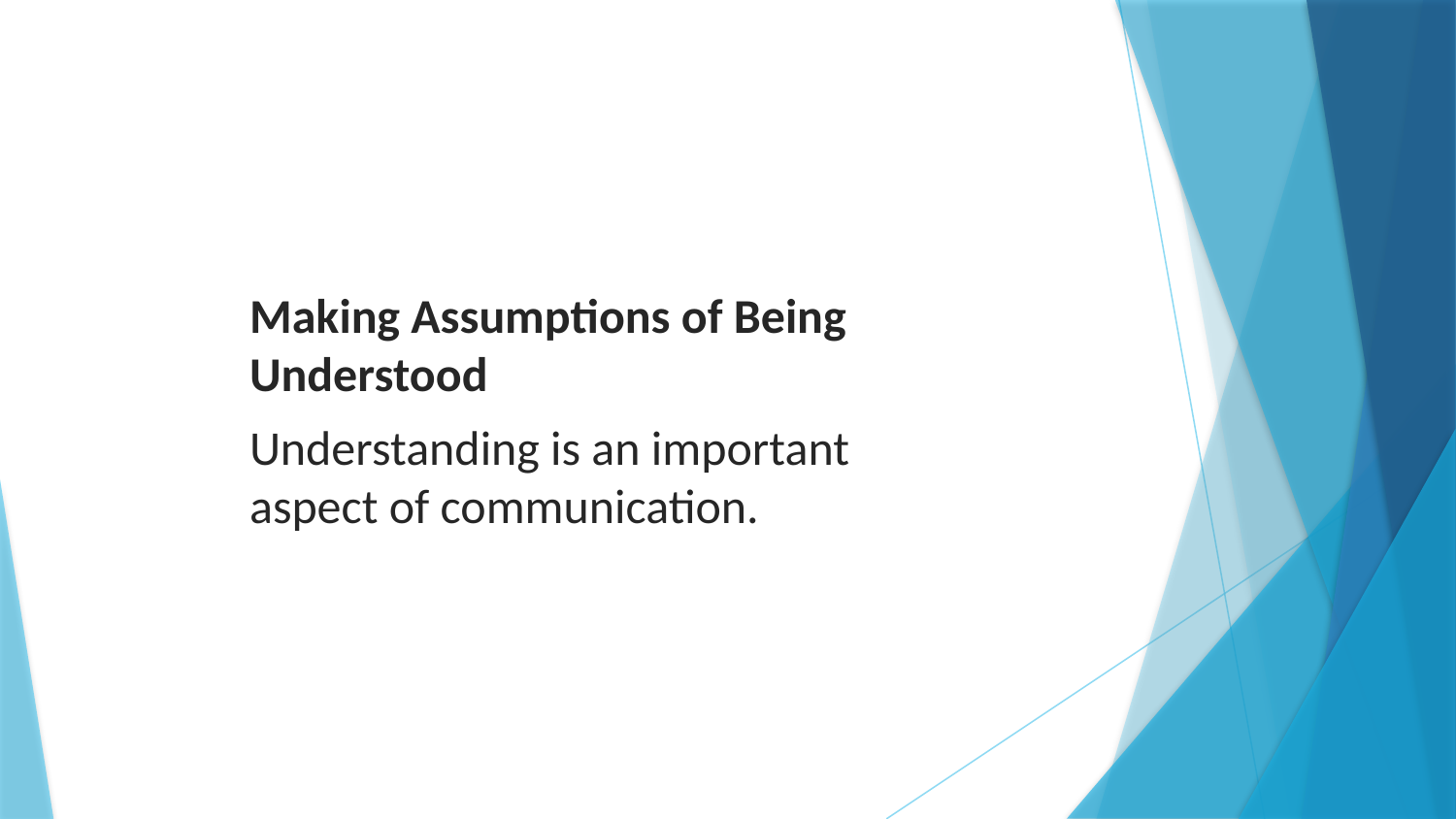

Making Assumptions of Being Understood
Understanding is an important aspect of communication.